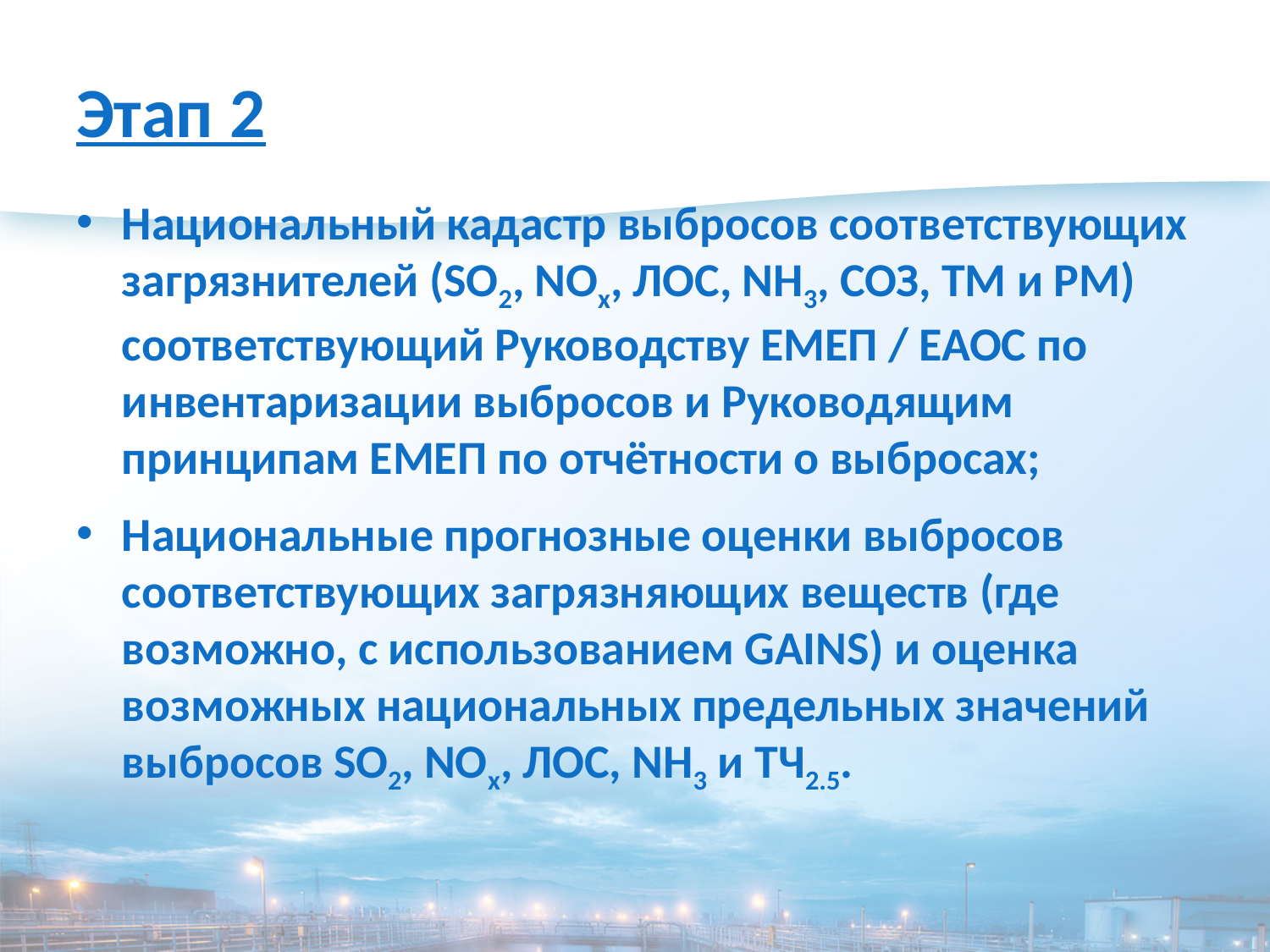

# Этап 2
Национальный кадастр выбросов соответствующих загрязнителей (SO2, NOx, ЛОС, NH3, СОЗ, ТМ и РМ) соответствующий Руководству ЕМЕП / ЕАОС по инвентаризации выбросов и Руководящим принципам ЕМЕП по отчётности о выбросах;
Национальные прогнозные оценки выбросов соответствующих загрязняющих веществ (где возможно, с использованием GAINS) и оценка возможных национальных предельных значений выбросов SO2, NOx, ЛОС, NH3 и ТЧ2.5.